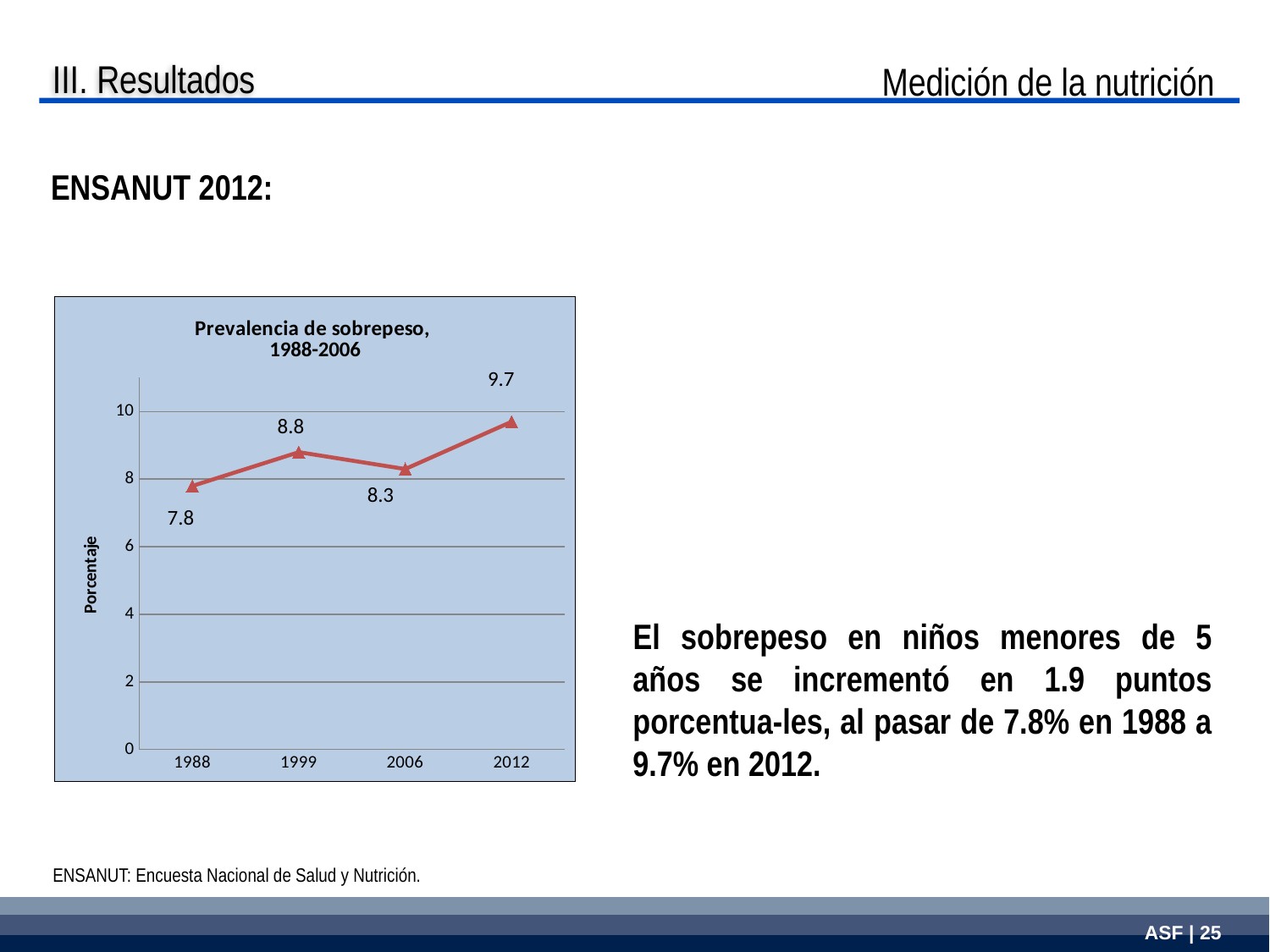

III. Resultados
Medición de la nutrición

ENSANUT 2012:

### Chart: Prevalencia de sobrepeso,
1988-2006

| Category | 7.8 8.8 8.3 9.7 |
|---|---|
| 1988 | 7.8 |
| 1999 | 8.8 |
| 2006 | 8.3 |
| 2012 | 9.700000000000001 |
8.8
7.8
El sobrepeso en niños menores de 5 años se incrementó en 1.9 puntos porcentua-les, al pasar de 7.8% en 1988 a 9.7% en 2012.
ENSANUT: Encuesta Nacional de Salud y Nutrición.
|  |
| --- |
|  |
|  |
ASF | 25